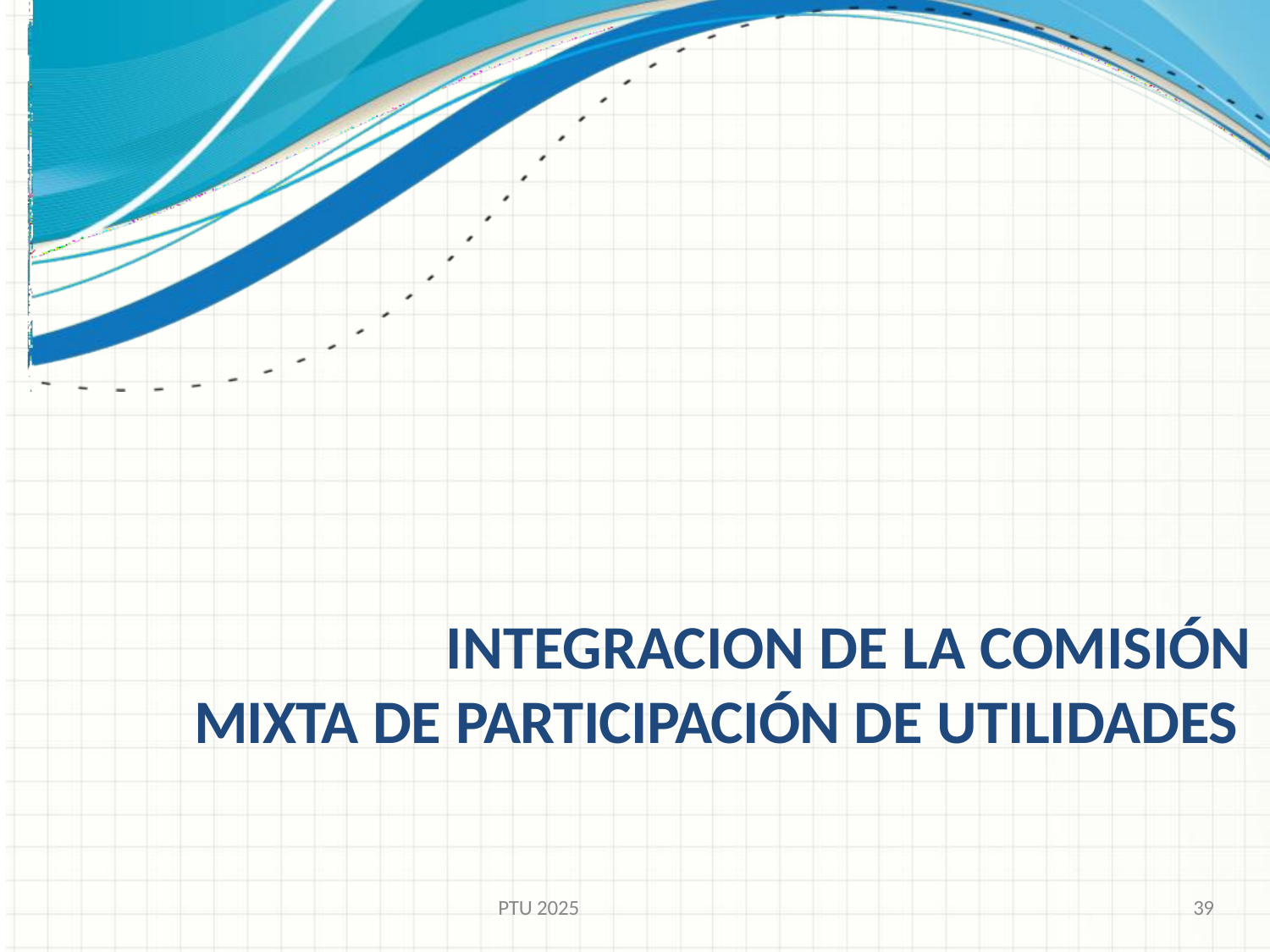

INTEGRACION DE LA COMISIÓN MIXTA DE PARTICIPACIÓN DE UTILIDADES
PTU 2025
39